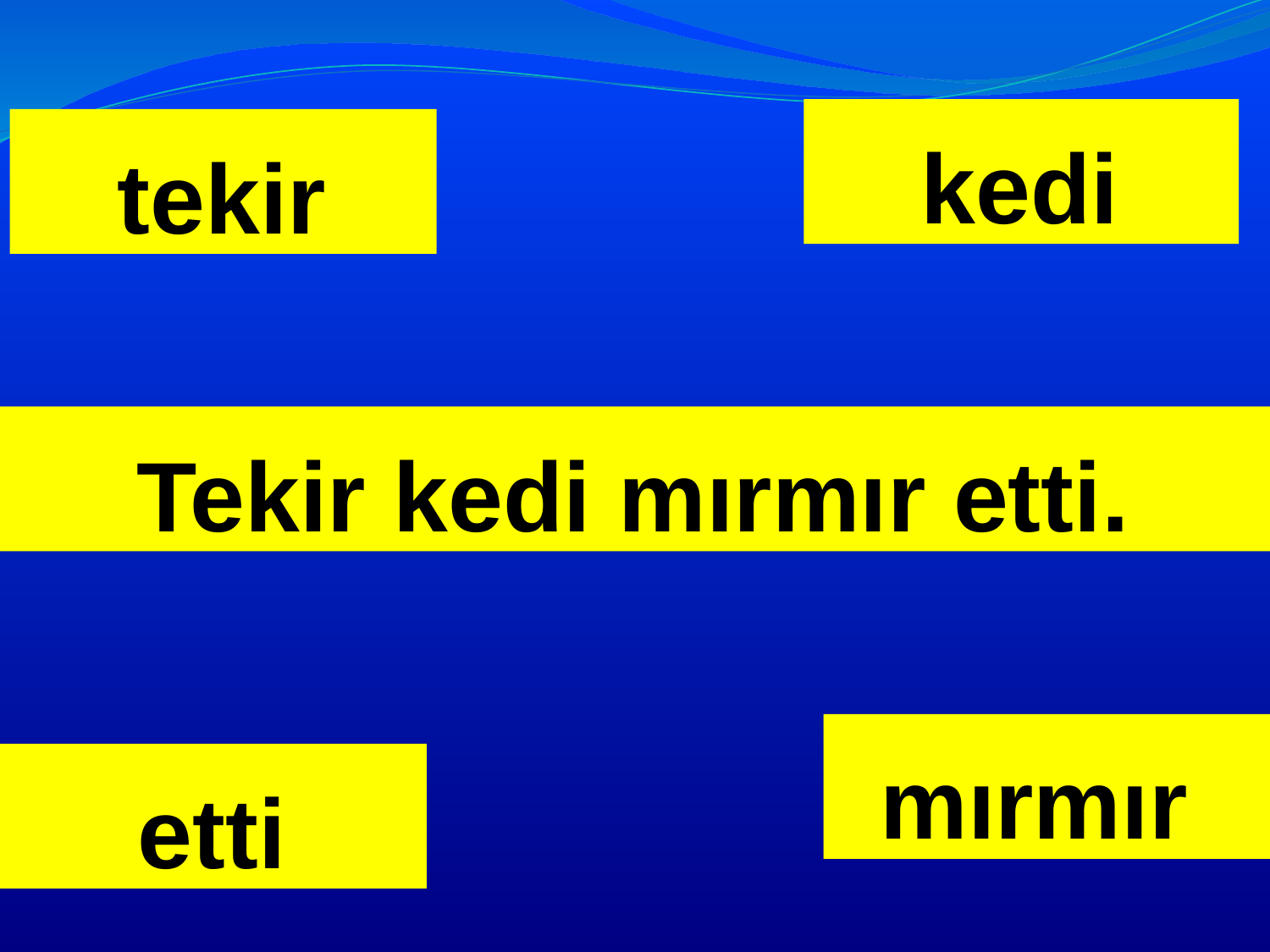

kedi
# tekir
Tekir kedi mırmır etti.
mırmır
etti